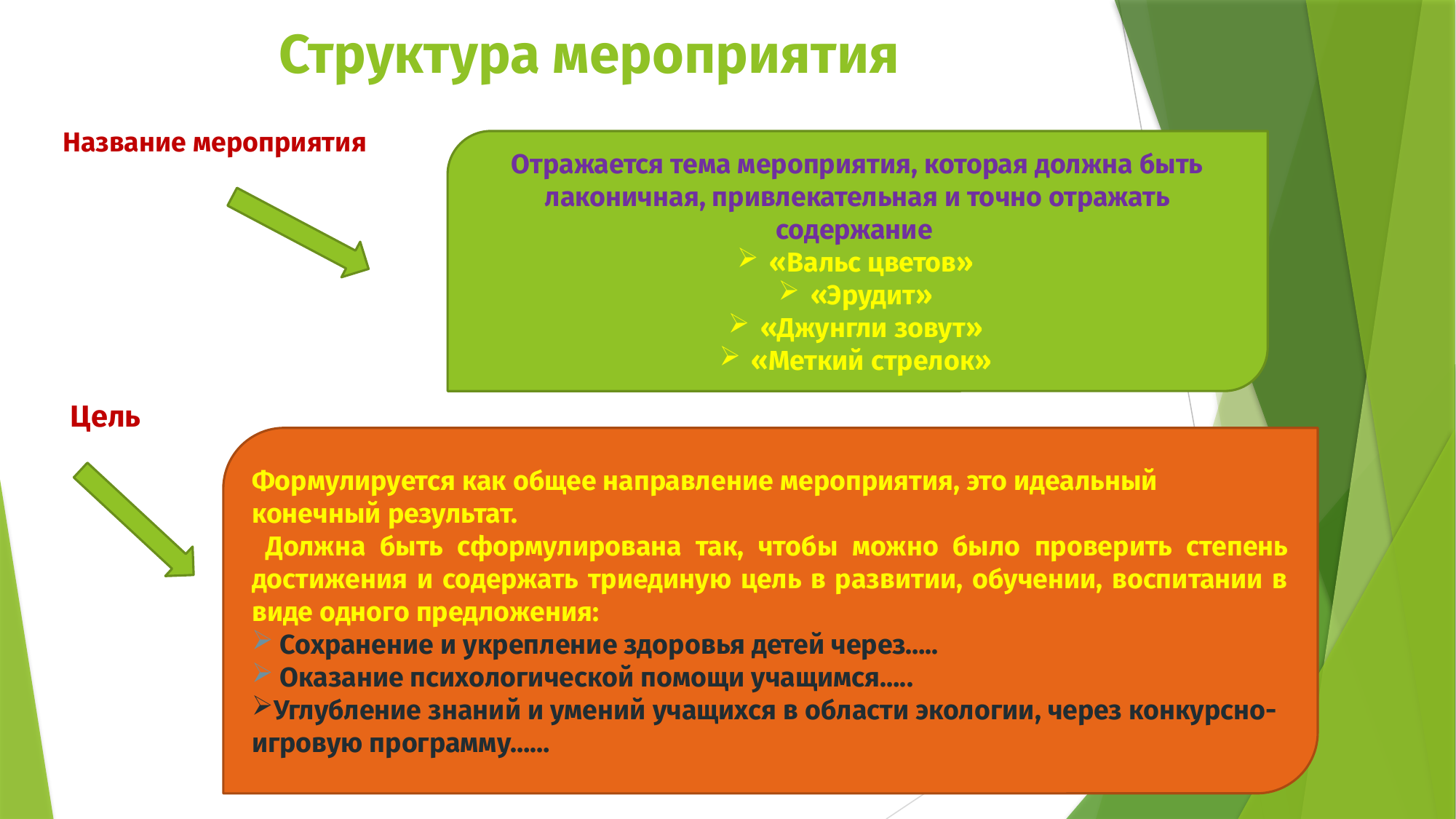

# Структура мероприятия
Название мероприятия
Отражается тема мероприятия, которая должна быть лаконичная, привлекательная и точно отражать содержание
 «Вальс цветов»
 «Эрудит»
 «Джунгли зовут»
 «Меткий стрелок»

Цель
Формулируется как общее направление мероприятия, это идеальный конечный результат.
 Должна быть сформулирована так, чтобы можно было проверить степень достижения и содержать триединую цель в развитии, обучении, воспитании в виде одного предложения:
 Сохранение и укрепление здоровья детей через…..
 Оказание психологической помощи учащимся…..
Углубление знаний и умений учащихся в области экологии, через конкурсно-игровую программу……